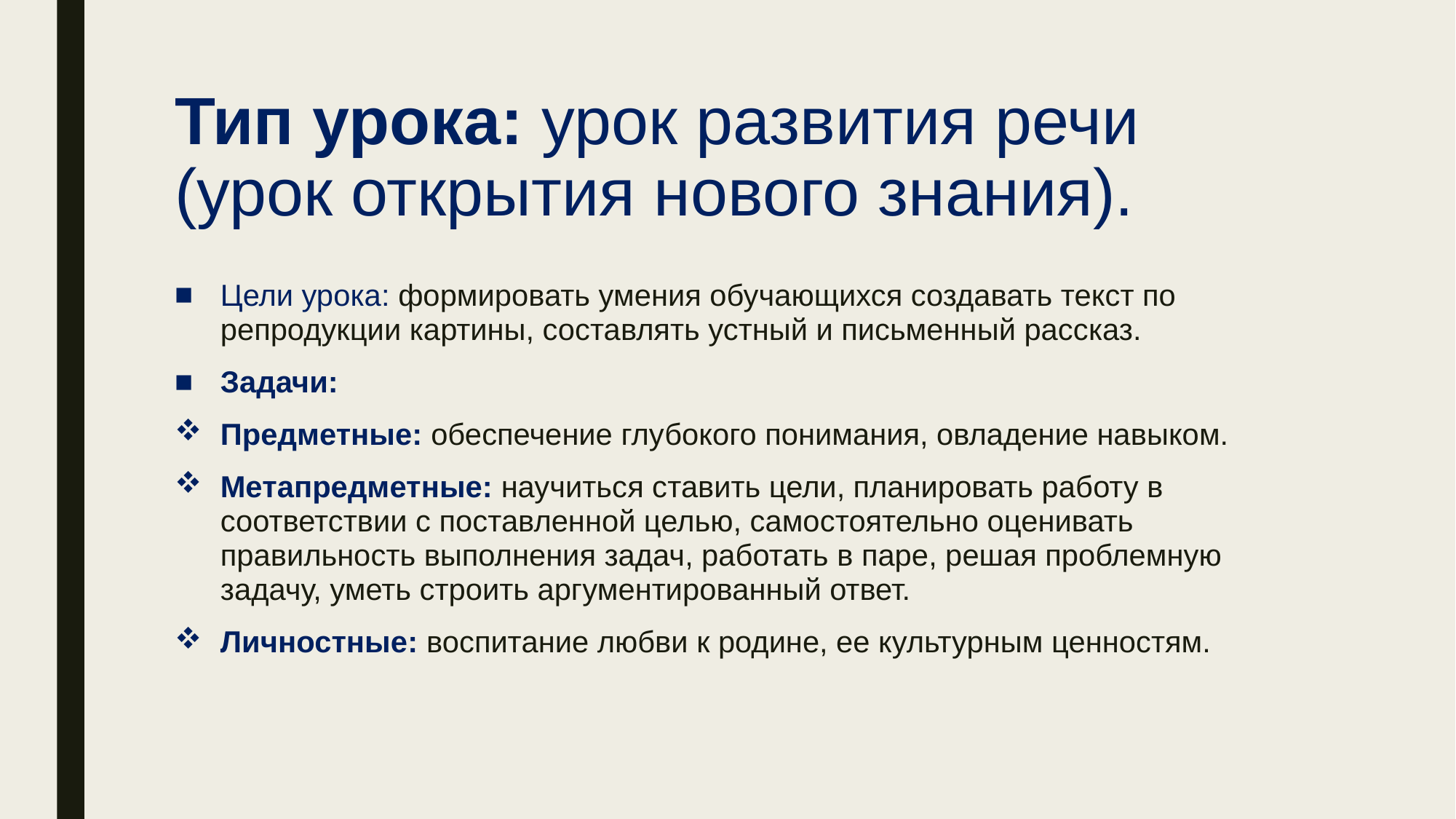

# Тип урока: урок развития речи (урок открытия нового знания).
Цели урока: формировать умения обучающихся создавать текст по репродукции картины, составлять устный и письменный рассказ.
Задачи:
Предметные: обеспечение глубокого понимания, овладение навыком.
Метапредметные: научиться ставить цели, планировать работу в соответствии с поставленной целью, самостоятельно оценивать правильность выполнения задач, работать в паре, решая проблемную задачу, уметь строить аргументированный ответ.
Личностные: воспитание любви к родине, ее культурным ценностям.